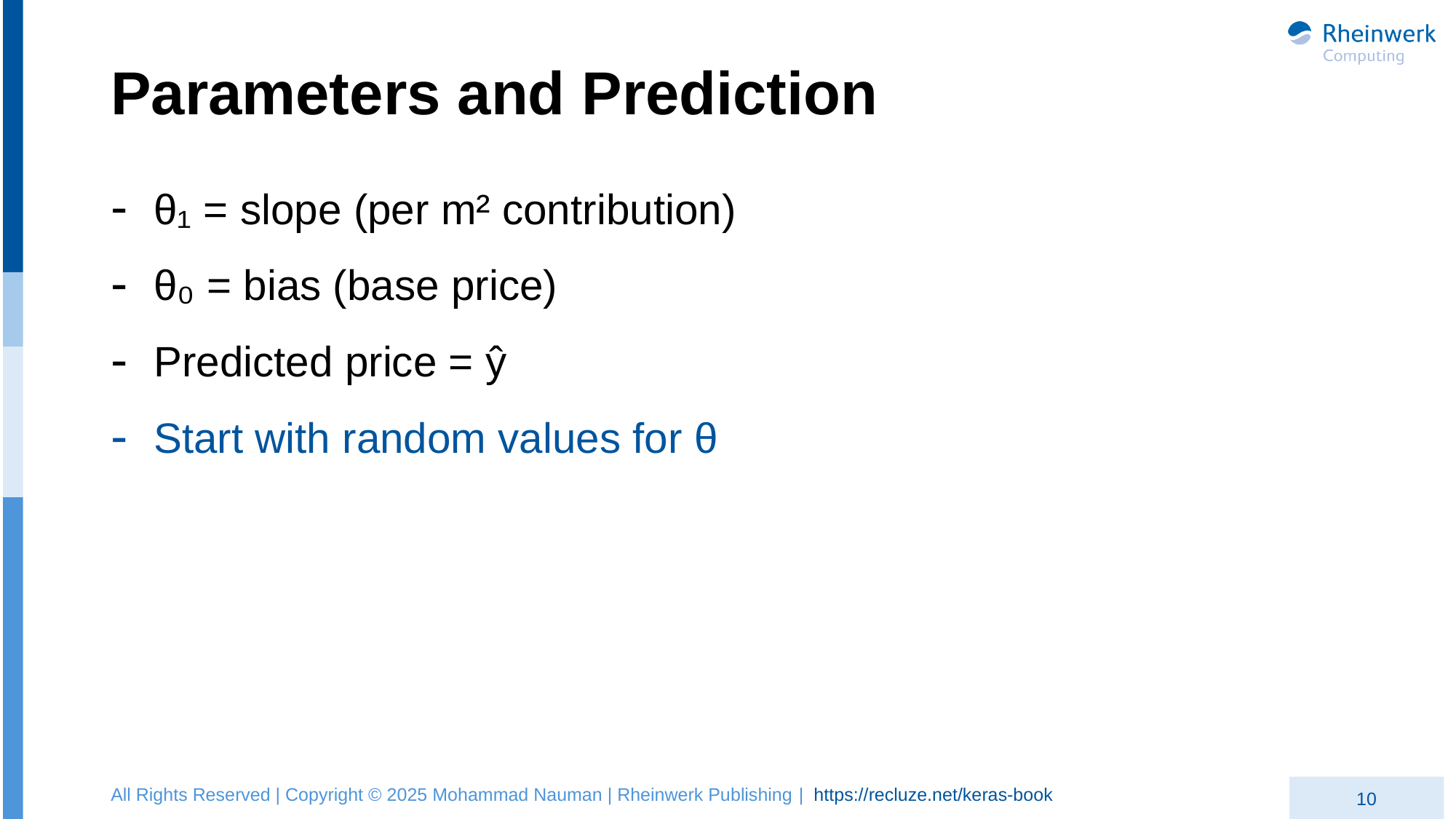

# Parameters and Prediction
θ₁ = slope (per m² contribution)
θ₀ = bias (base price)
Predicted price = ŷ
Start with random values for θ